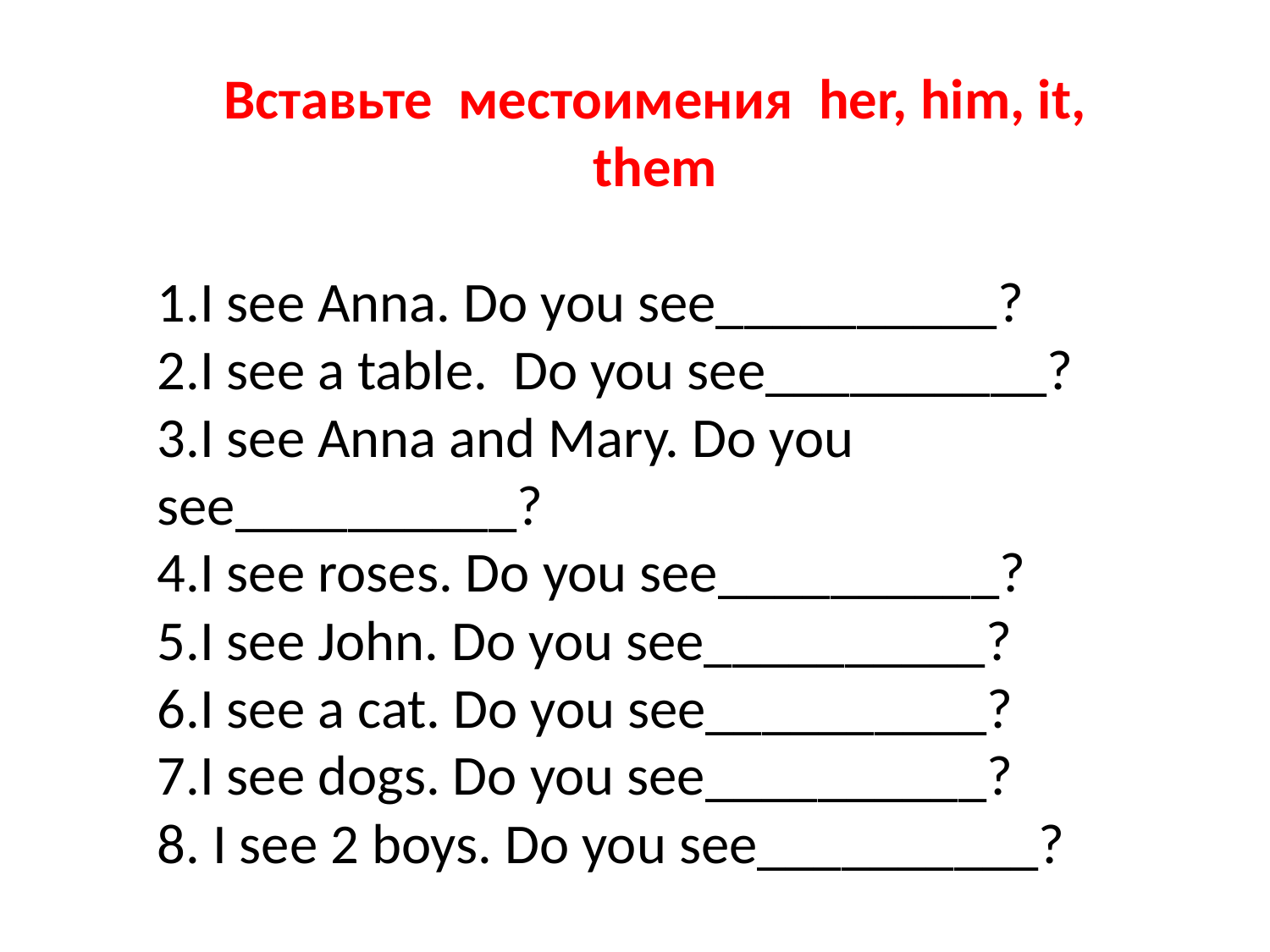

Вставьте  местоимения  her, him, it, them

1.I see Anna. Do you see__________?
2.I see a table.  Do you see__________?
3.I see Anna and Mary. Do you see__________?
4.I see roses. Do you see__________?
5.I see John. Do you see__________?
6.I see a cat. Do you see__________?
7.I see dogs. Do you see__________?
8. I see 2 boys. Do you see__________?